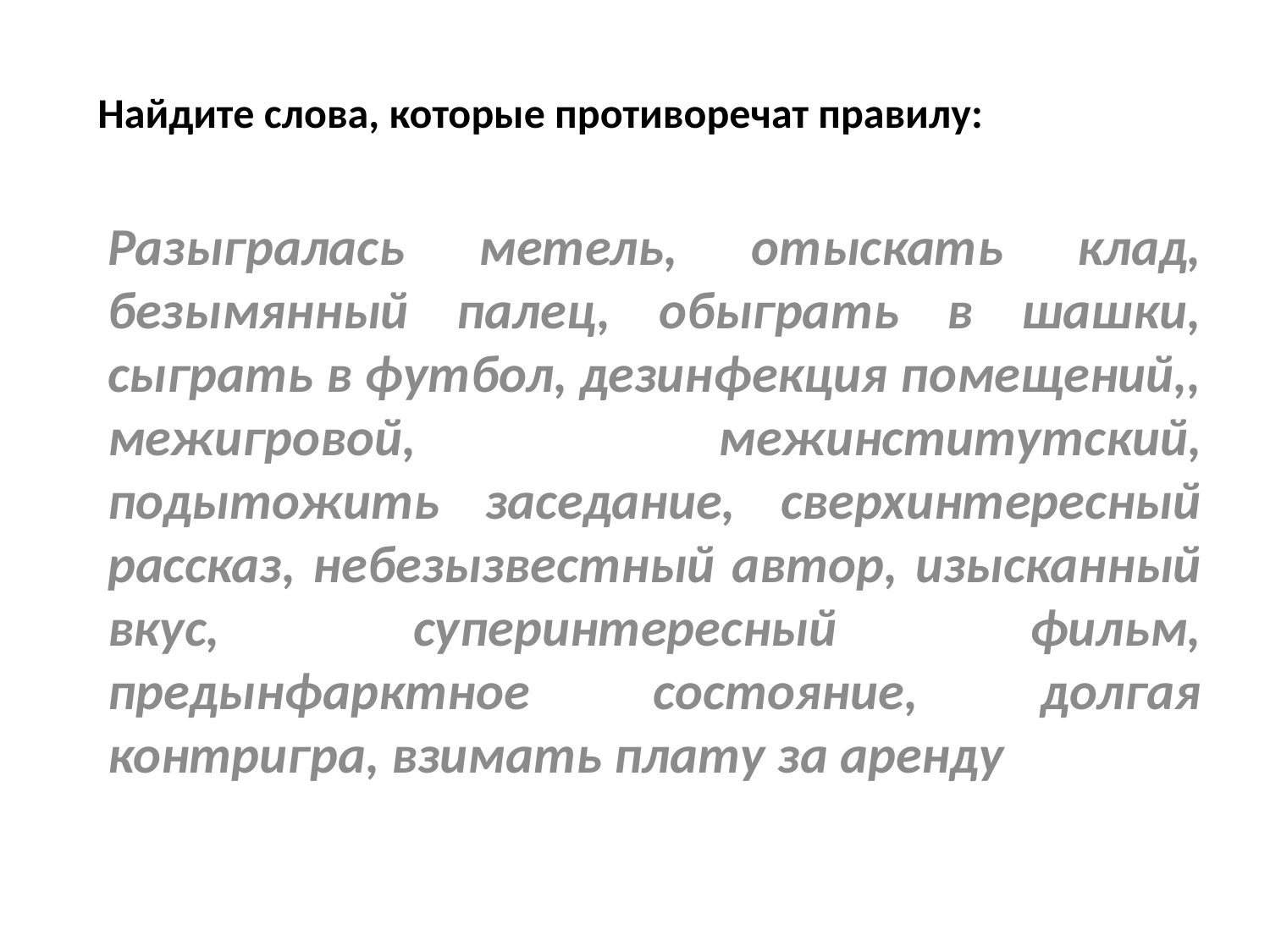

# Найдите слова, которые противоречат правилу:
Разыгралась метель, отыскать клад, безымянный палец, обыграть в шашки, сыграть в футбол, дезинфекция помещений,, межигровой, межинститутский, подытожить заседание, сверхинтересный рассказ, небезызвестный автор, изысканный вкус, суперинтересный фильм, предынфарктное состояние, долгая контригра, взимать плату за аренду